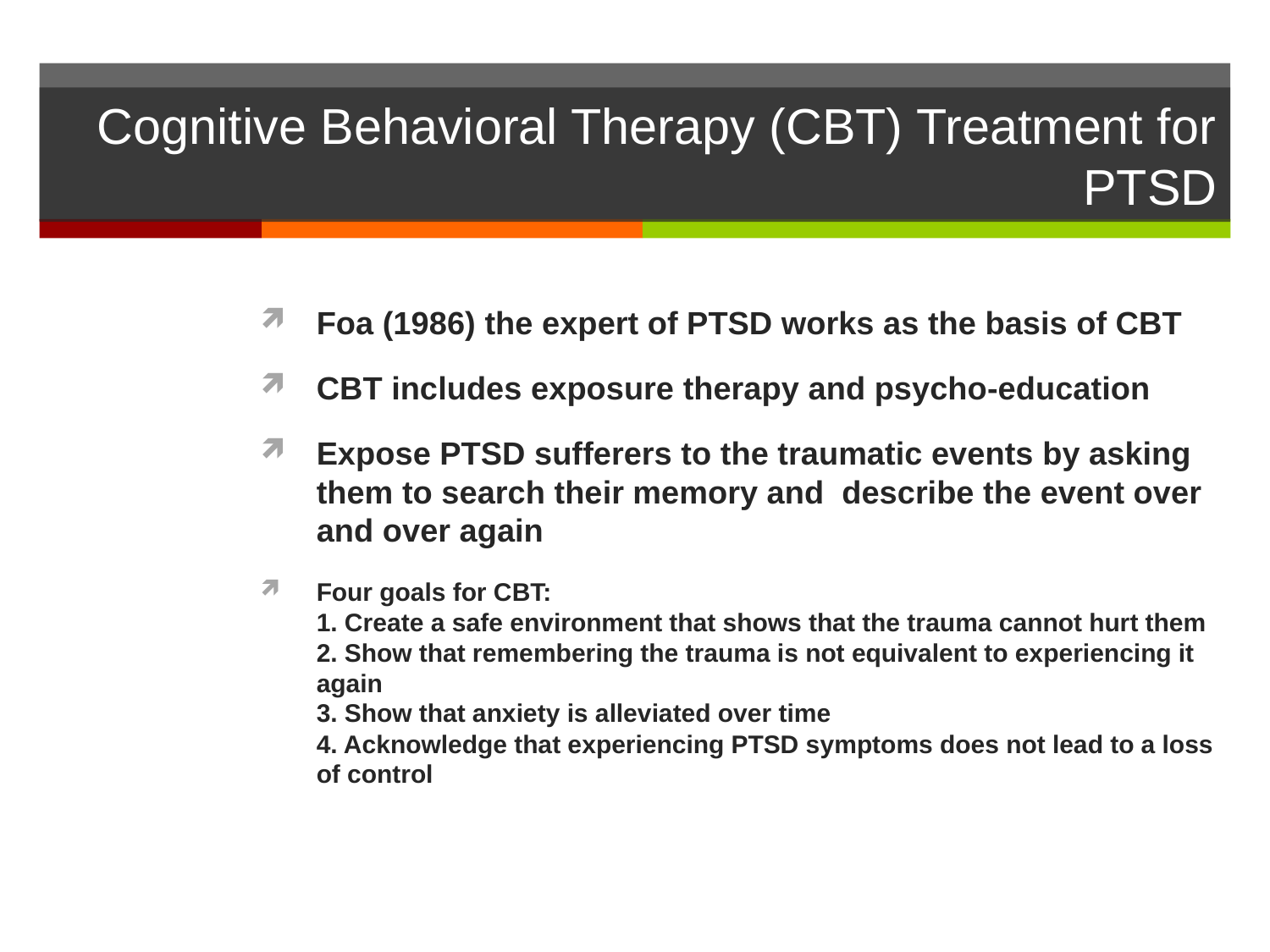

# Cognitive Behavioral Therapy (CBT) Treatment for PTSD
Foa (1986) the expert of PTSD works as the basis of CBT
CBT includes exposure therapy and psycho-education
Expose PTSD sufferers to the traumatic events by asking them to search their memory and  describe the event over and over again
Four goals for CBT:
1. Create a safe environment that shows that the trauma cannot hurt them
2. Show that remembering the trauma is not equivalent to experiencing it again
3. Show that anxiety is alleviated over time
4. Acknowledge that experiencing PTSD symptoms does not lead to a loss of control